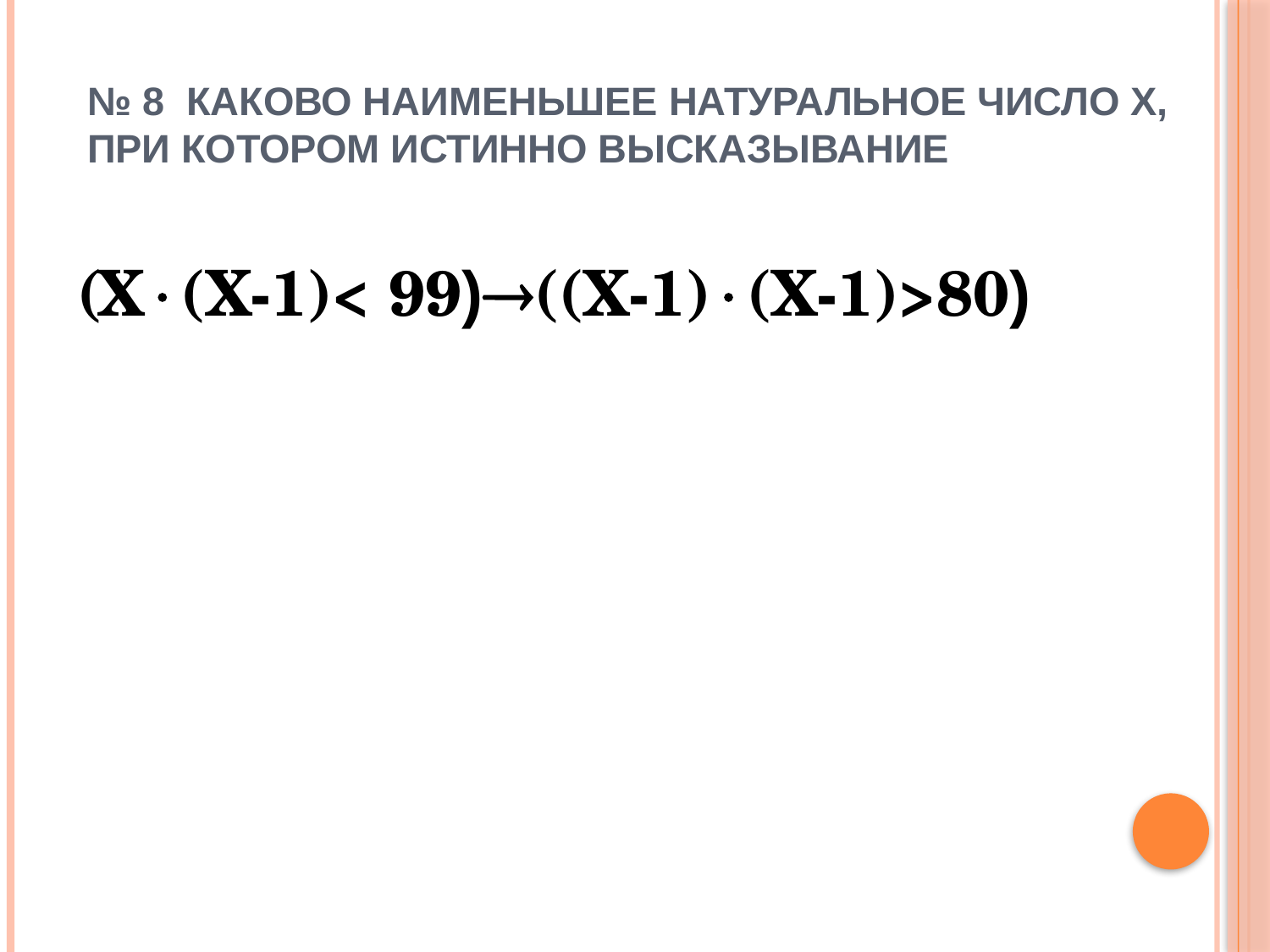

# № 8  Каково наименьшее натуральное число X, при котором истинно высказывание
(X⋅(X-1)< 99)→((X-1)⋅(X-1)>80)